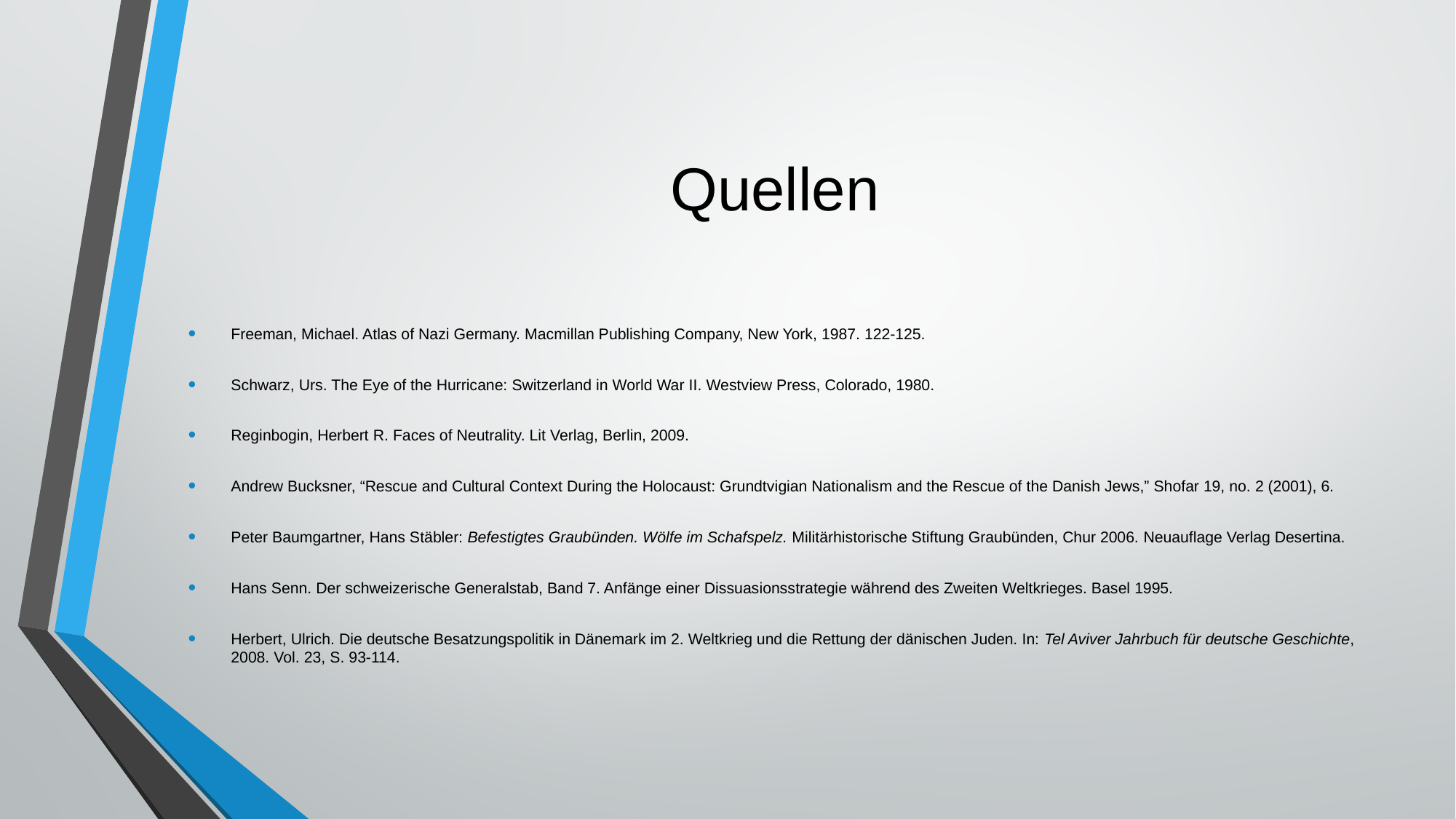

# Quellen
Freeman, Michael. Atlas of Nazi Germany. Macmillan Publishing Company, New York, 1987. 122-125.

Schwarz, Urs. The Eye of the Hurricane: Switzerland in World War II. Westview Press, Colorado, 1980.

Reginbogin, Herbert R. Faces of Neutrality. Lit Verlag, Berlin, 2009.

Andrew Bucksner, “Rescue and Cultural Context During the Holocaust: Grundtvigian Nationalism and the Rescue of the Danish Jews,” Shofar 19, no. 2 (2001), 6.

Peter Baumgartner, Hans Stäbler: Befestigtes Graubünden. Wölfe im Schafspelz. Militärhistorische Stiftung Graubünden, Chur 2006. Neuauflage Verlag Desertina.

Hans Senn. Der schweizerische Generalstab, Band 7. Anfänge einer Dissuasionsstrategie während des Zweiten Weltkrieges. Basel 1995.

Herbert, Ulrich. Die deutsche Besatzungspolitik in Dänemark im 2. Weltkrieg und die Rettung der dänischen Juden. In: Tel Aviver Jahrbuch für deutsche Geschichte, 2008. Vol. 23, S. 93-114.